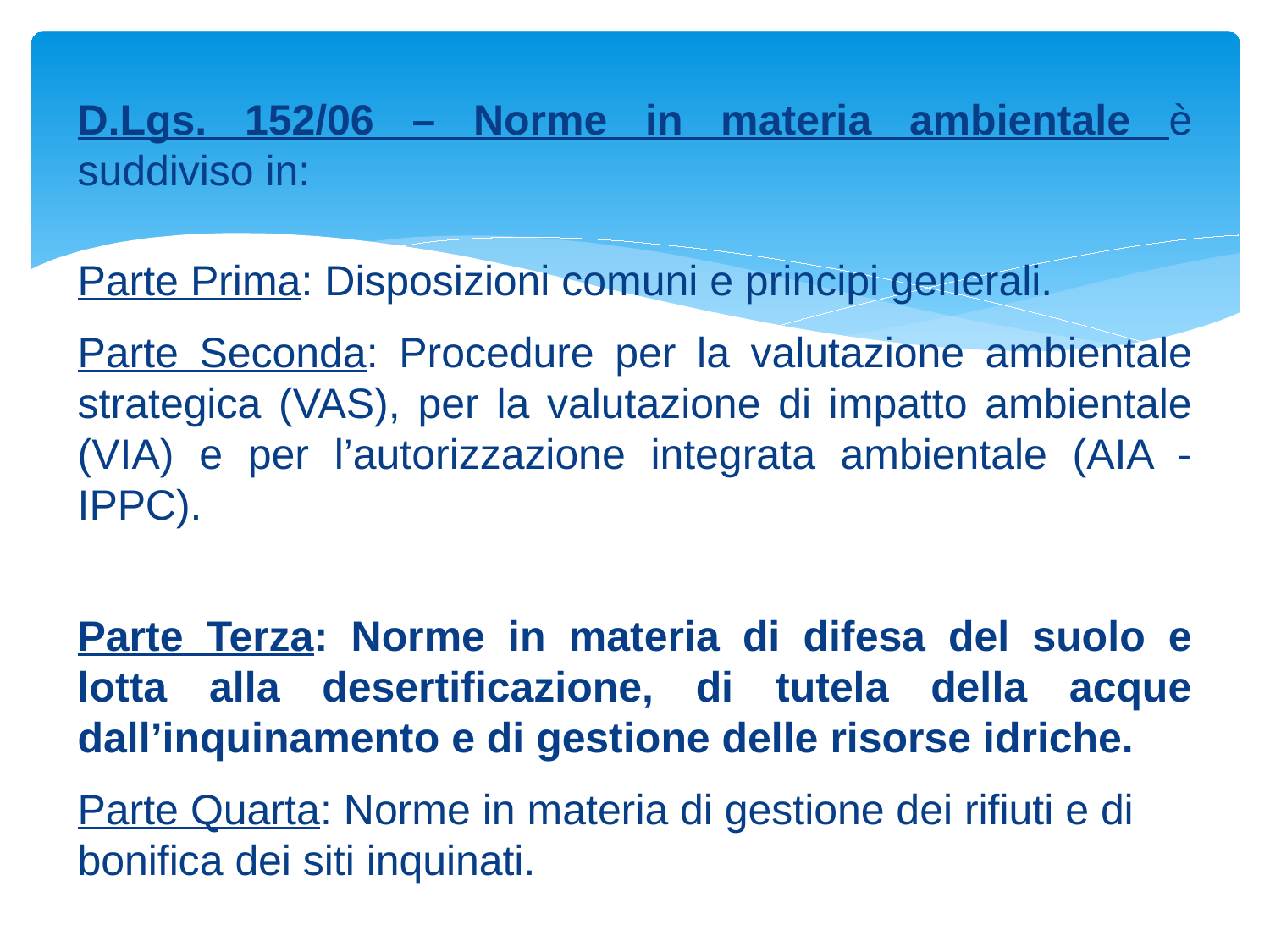

D.Lgs. 152/06 – Norme in materia ambientale è suddiviso in:

Parte Prima: Disposizioni comuni e principi generali.
Parte Seconda: Procedure per la valutazione ambientale strategica (VAS), per la valutazione di impatto ambientale (VIA) e per l’autorizzazione integrata ambientale (AIA - IPPC).

Parte Terza: Norme in materia di difesa del suolo e lotta alla desertificazione, di tutela della acque dall’inquinamento e di gestione delle risorse idriche.
Parte Quarta: Norme in materia di gestione dei rifiuti e di bonifica dei siti inquinati.